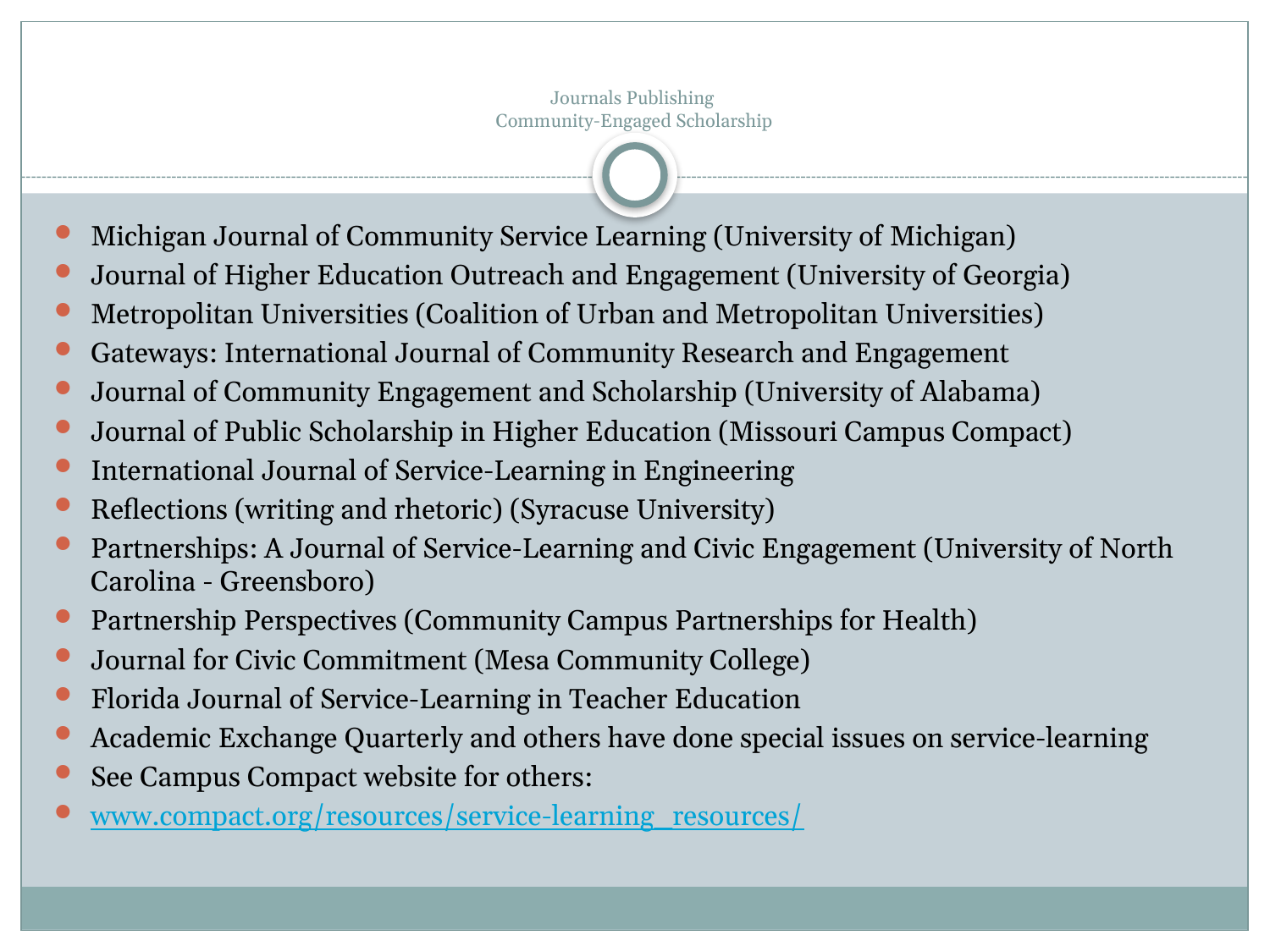

# Journals Publishing Community-Engaged Scholarship
Michigan Journal of Community Service Learning (University of Michigan)
Journal of Higher Education Outreach and Engagement (University of Georgia)
Metropolitan Universities (Coalition of Urban and Metropolitan Universities)
Gateways: International Journal of Community Research and Engagement
Journal of Community Engagement and Scholarship (University of Alabama)
Journal of Public Scholarship in Higher Education (Missouri Campus Compact)
International Journal of Service-Learning in Engineering
Reflections (writing and rhetoric) (Syracuse University)
Partnerships: A Journal of Service-Learning and Civic Engagement (University of North Carolina - Greensboro)
Partnership Perspectives (Community Campus Partnerships for Health)
Journal for Civic Commitment (Mesa Community College)
Florida Journal of Service-Learning in Teacher Education
Academic Exchange Quarterly and others have done special issues on service-learning
See Campus Compact website for others:
www.compact.org/resources/service-learning_resources/